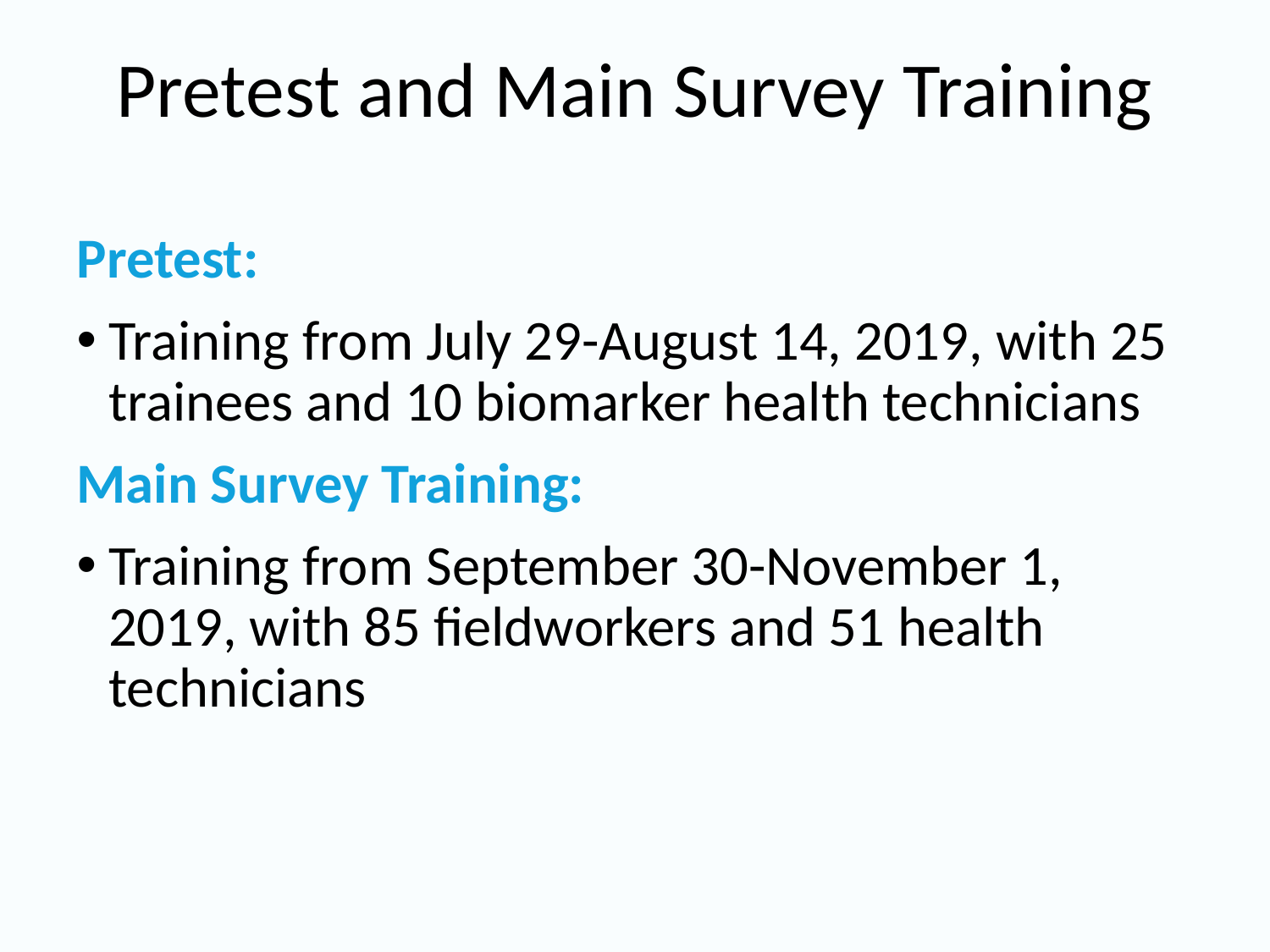

# Pretest and Main Survey Training
Pretest:
Training from July 29-August 14, 2019, with 25 trainees and 10 biomarker health technicians
Main Survey Training:
Training from September 30-November 1, 2019, with 85 fieldworkers and 51 health technicians